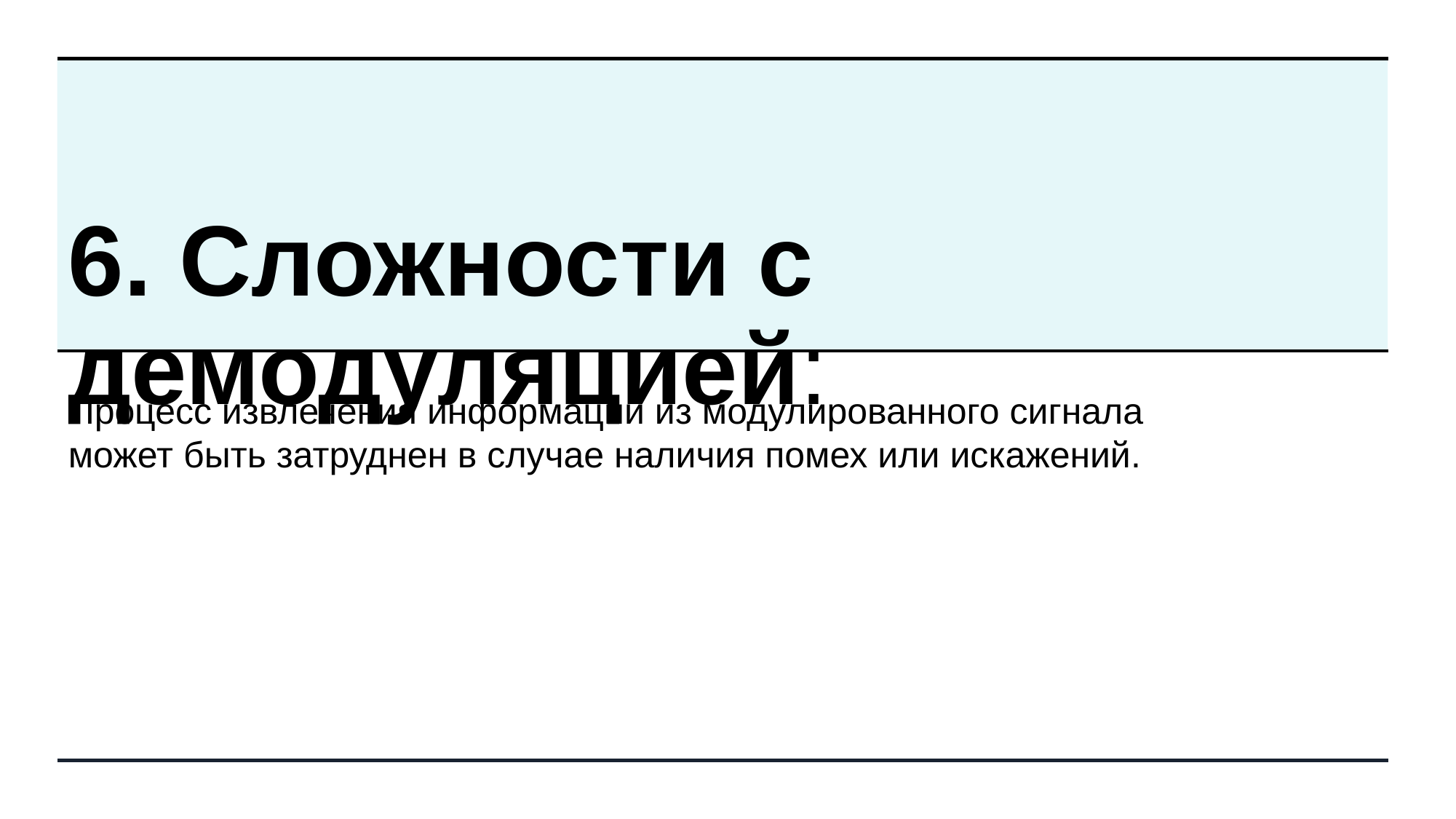

# 6. Сложности с демодуляцией:

Процесс извлечения информации из модулированного сигнала может быть затруднен в случае наличия помех или искажений.